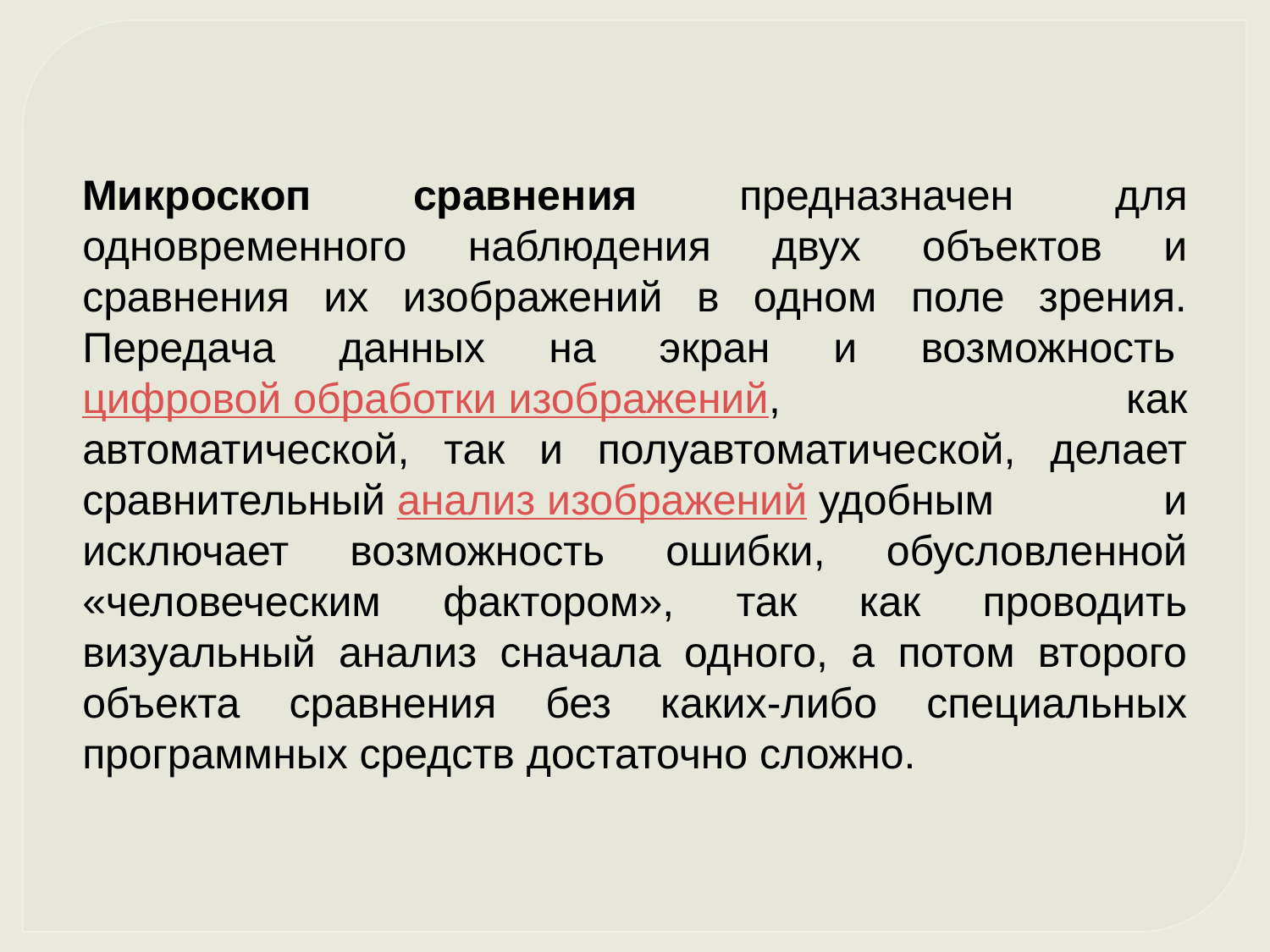

Микроскоп сравнения предназначен для одновременного наблюдения двух объектов и сравнения их изображений в одном поле зрения. Передача данных на экран и возможность цифровой обработки изображений, как автоматической, так и полуавтоматической, делает сравнительный анализ изображений удобным и исключает возможность ошибки, обусловленной «человеческим фактором», так как проводить визуальный анализ сначала одного, а потом второго объекта сравнения без каких-либо специальных программных средств достаточно сложно.